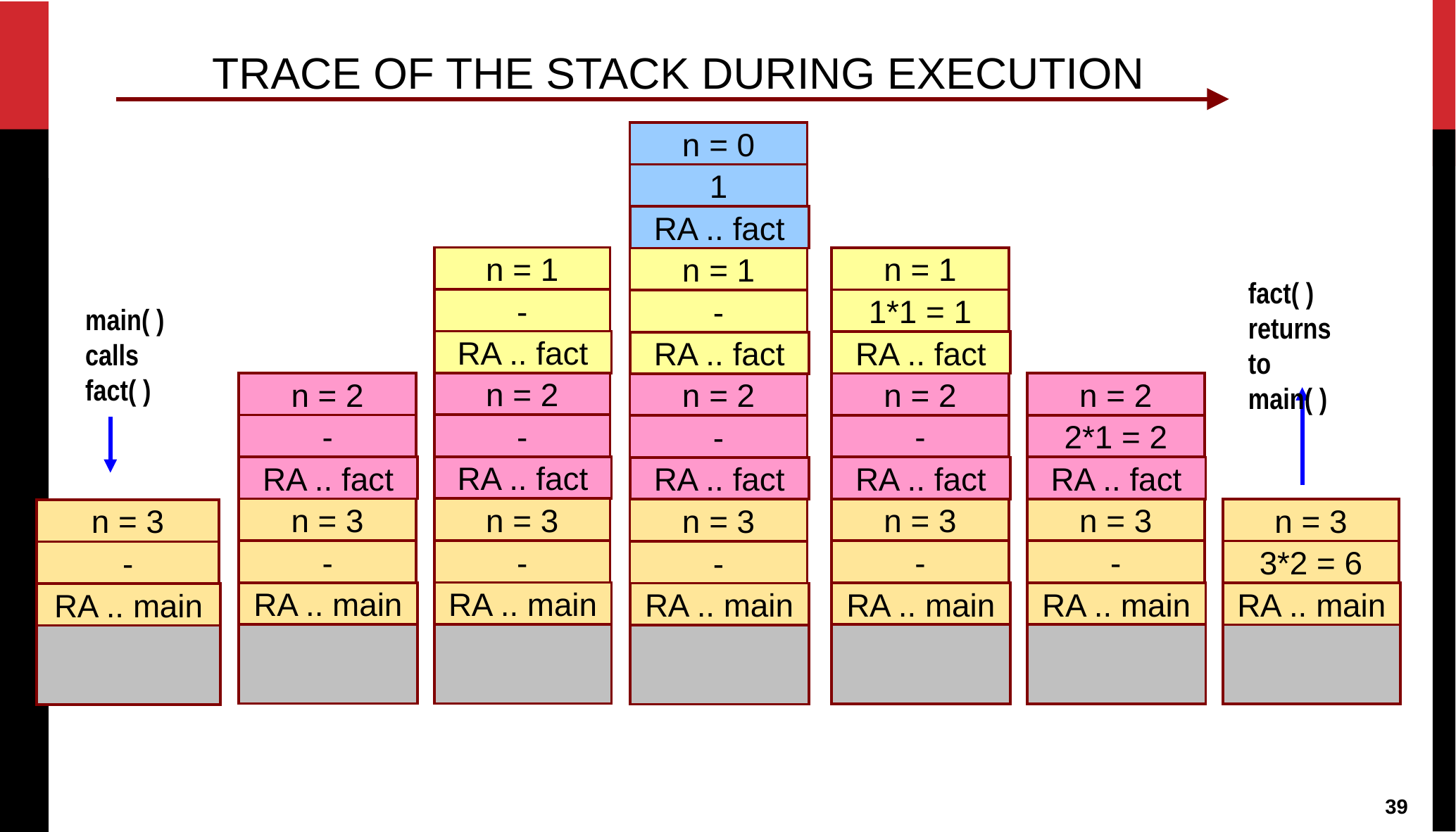

TRACE OF THE STACK DURING EXECUTION

n = 0

1
RA .. fact
n = 1
n = 1
n = 1
fact( ) returns to main( )
-
1*1 = 1
-
main( ) calls fact( )
RA .. fact
RA .. fact
RA .. fact
n = 2
n = 2
n = 2
n = 2
n = 2
-
-
-
2*1 = 2
-
RA .. fact
RA .. fact
RA .. fact
RA .. fact
RA .. fact
n = 3
n = 3
n = 3
n = 3
n = 3
n = 3
n = 3
-
-
-
-
3*2 = 6
-
-
RA .. main
RA .. main
RA .. main
RA .. main
RA .. main
RA .. main
RA .. main

39